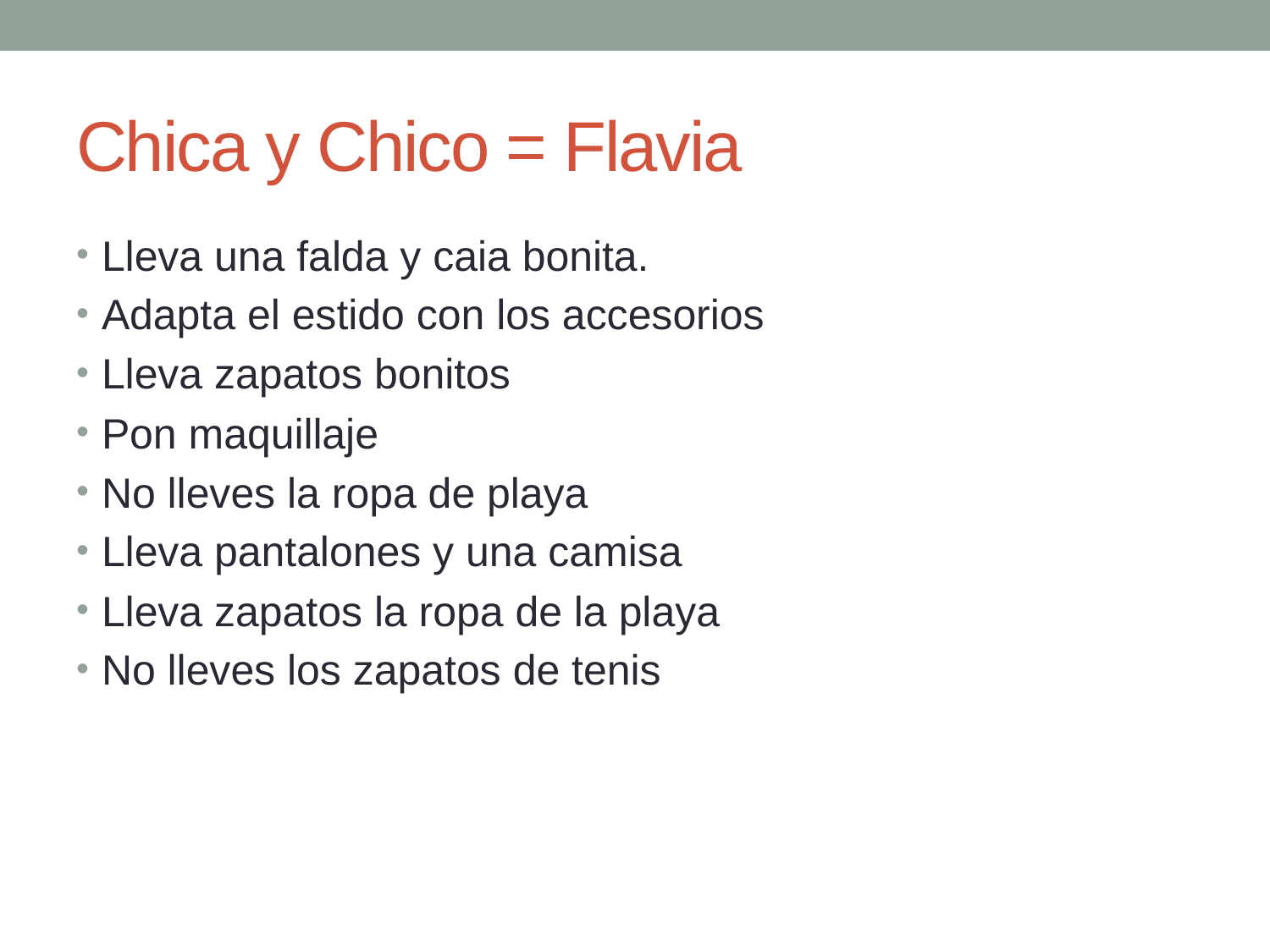

# Chica y Chico = Flavia
Lleva una falda y caia bonita.
Adapta el estido con los accesorios
Lleva zapatos bonitos
Pon maquillaje
No lleves la ropa de playa
Lleva pantalones y una camisa
Lleva zapatos la ropa de la playa
No lleves los zapatos de tenis